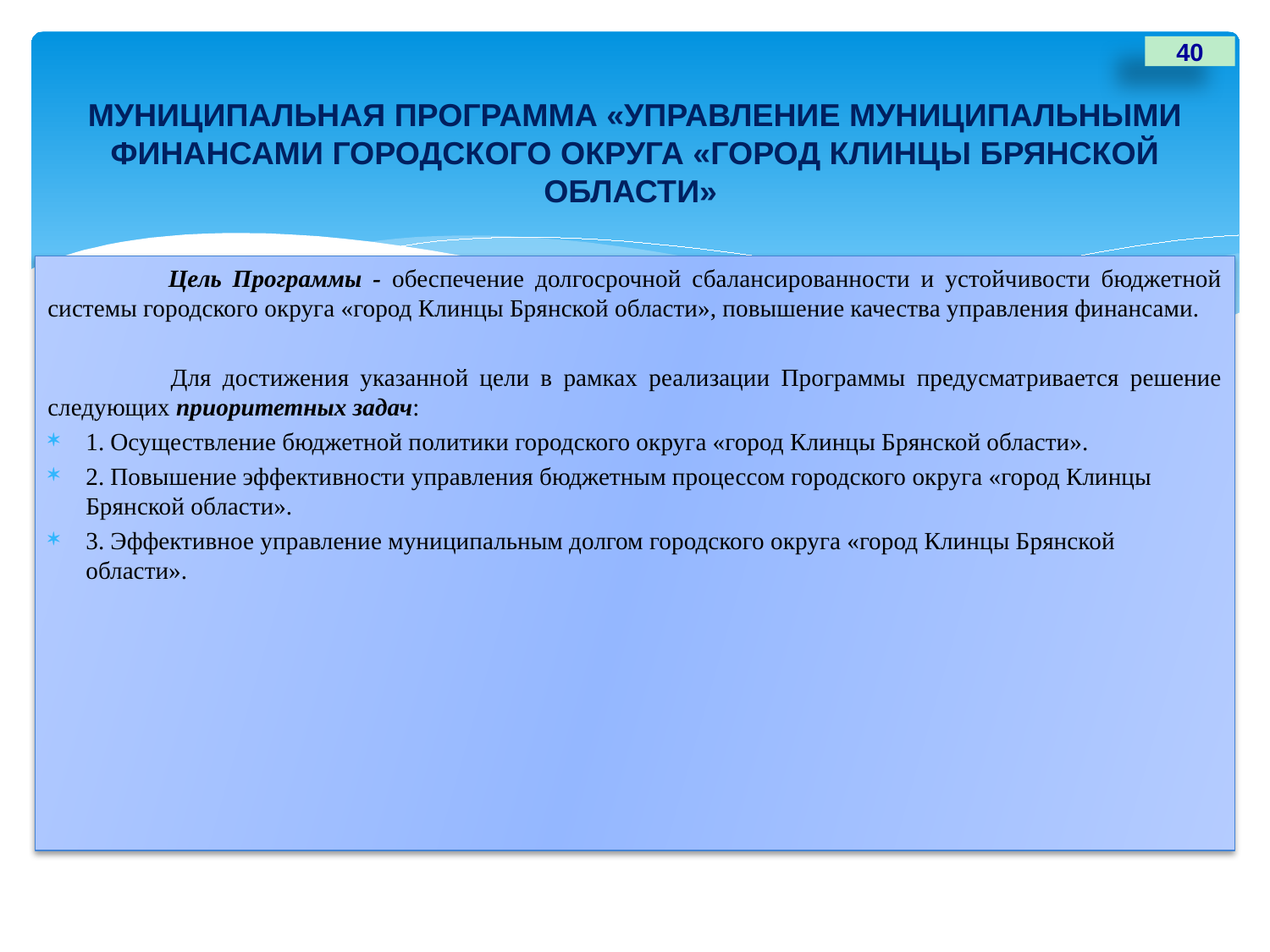

40
# МУНИЦИПАЛЬНАЯ ПРОГРАММА «УПРАВЛЕНИЕ МУНИЦИПАЛЬНЫМИ ФИНАНСАМИ ГОРОДСКОГО ОКРУГА «ГОРОД КЛИНЦЫ БРЯНСКОЙ ОБЛАСТИ»
           Цель Программы - обеспечение долгосрочной сбалансированности и устойчивости бюджетной системы городского округа «город Клинцы Брянской области», повышение качества управления финансами.

           Для достижения указанной цели в рамках реализации Программы предусматривается решение следующих приоритетных задач:
1. Осуществление бюджетной политики городского округа «город Клинцы Брянской области».
2. Повышение эффективности управления бюджетным процессом городского округа «город Клинцы Брянской области».
3. Эффективное управление муниципальным долгом городского округа «город Клинцы Брянской области».